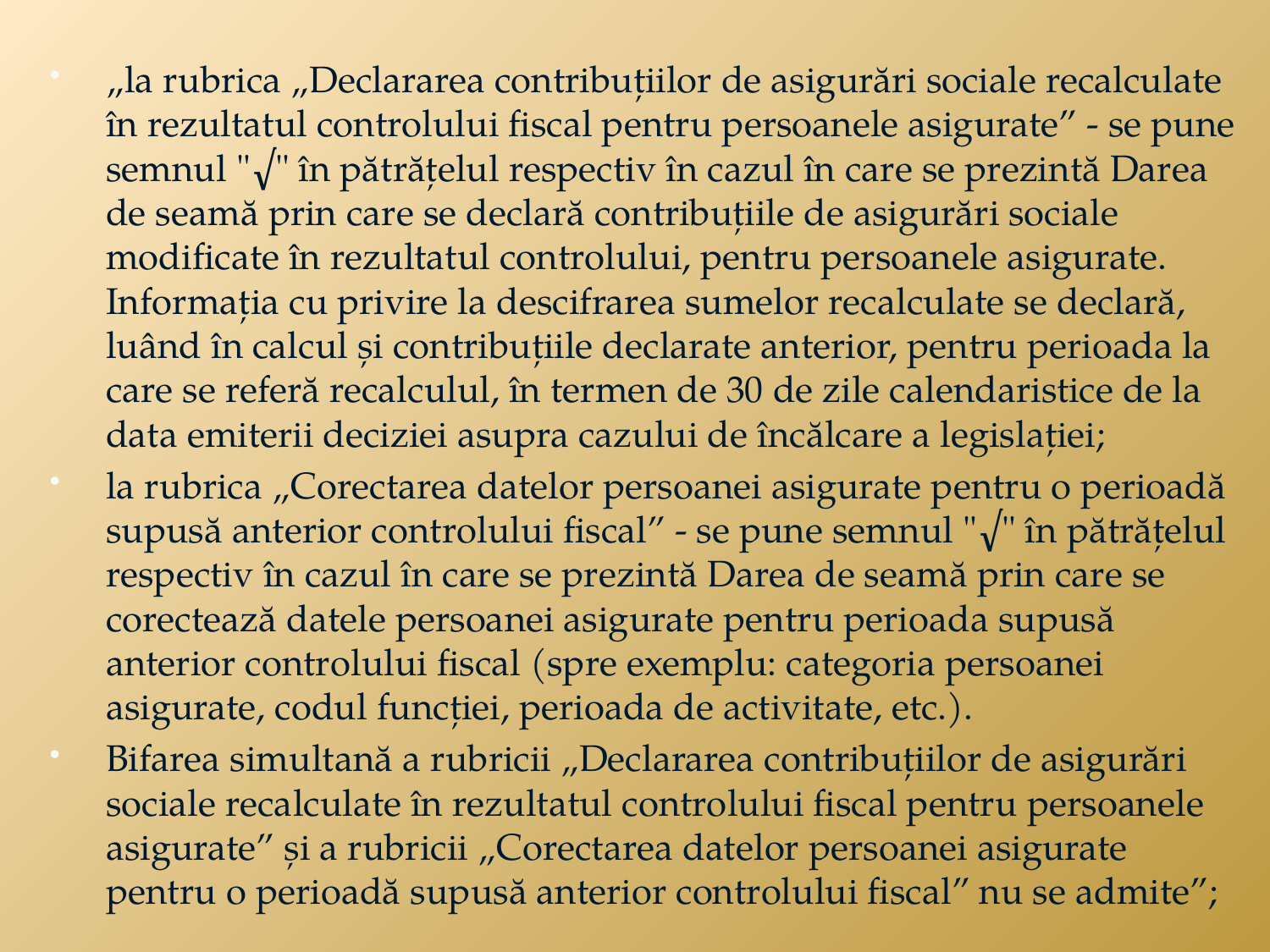

„la rubrica „Declararea contribuțiilor de asigurări sociale recalculate în rezultatul controlului fiscal pentru persoanele asigurate” - se pune semnul "√" în pătrățelul respectiv în cazul în care se prezintă Darea de seamă prin care se declară contribuțiile de asigurări sociale modificate în rezultatul controlului, pentru persoanele asigurate. Informația cu privire la descifrarea sumelor recalculate se declară, luând în calcul și contribuțiile declarate anterior, pentru perioada la care se referă recalculul, în termen de 30 de zile calendaristice de la data emiterii deciziei asupra cazului de încălcare a legislației;
la rubrica „Corectarea datelor persoanei asigurate pentru o perioadă supusă anterior controlului fiscal” - se pune semnul "√" în pătrățelul respectiv în cazul în care se prezintă Darea de seamă prin care se corectează datele persoanei asigurate pentru perioada supusă anterior controlului fiscal (spre exemplu: categoria persoanei asigurate, codul funcției, perioada de activitate, etc.).
Bifarea simultană a rubricii „Declararea contribuțiilor de asigurări sociale recalculate în rezultatul controlului fiscal pentru persoanele asigurate” și a rubricii „Corectarea datelor persoanei asigurate pentru o perioadă supusă anterior controlului fiscal” nu se admite”;